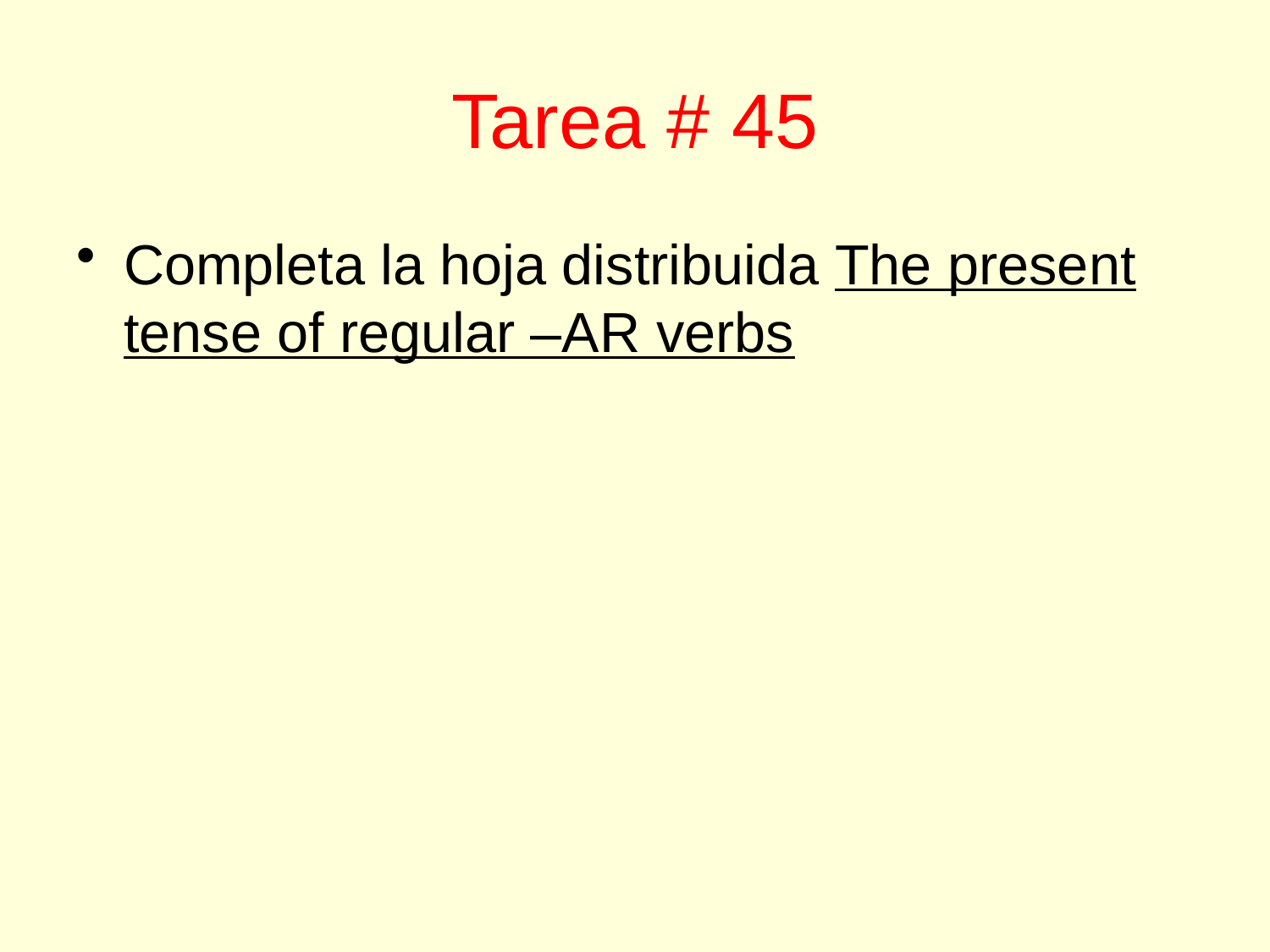

# Tarea # 45
Completa la hoja distribuida The present tense of regular –AR verbs